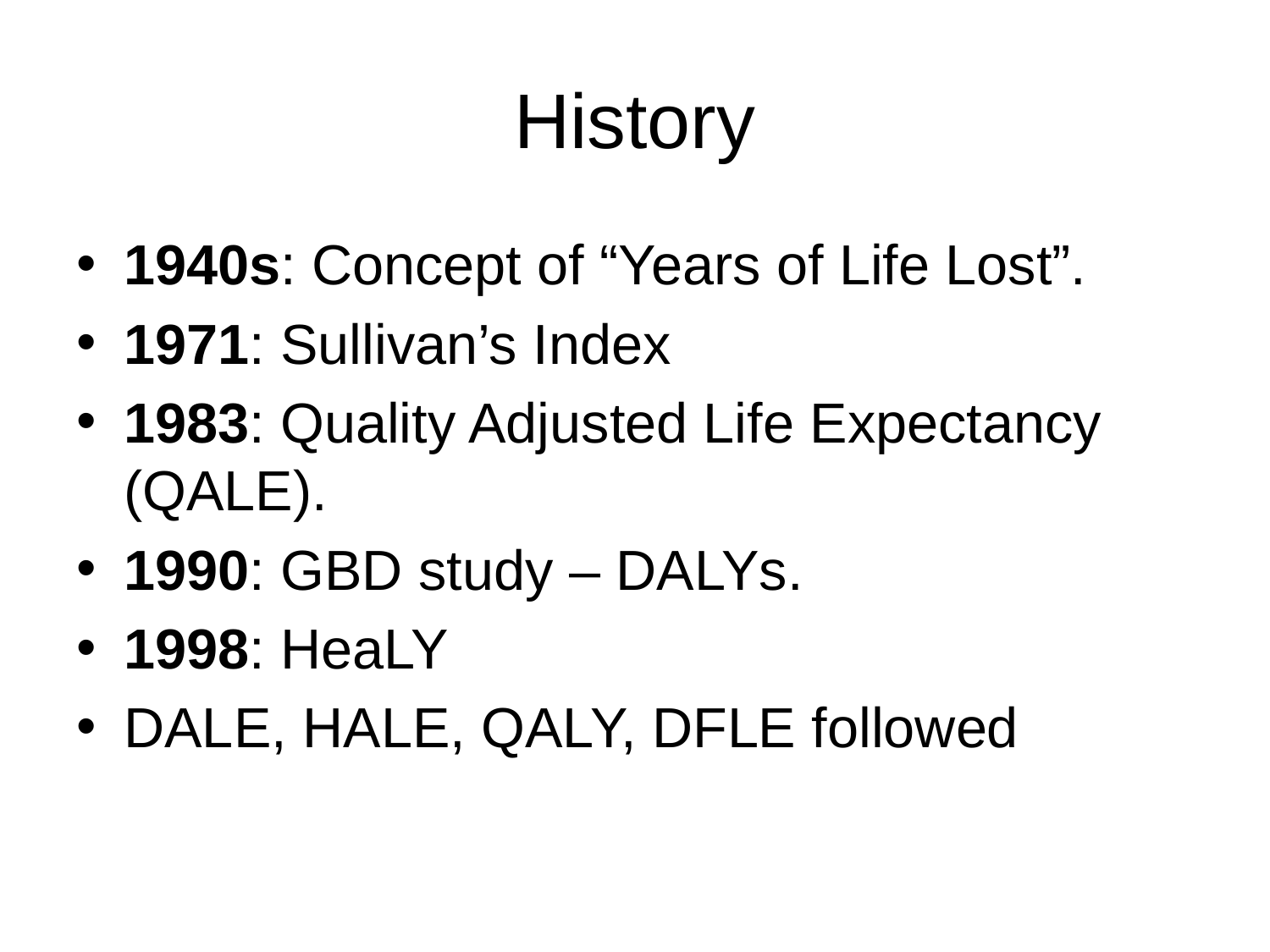

# History
1940s: Concept of “Years of Life Lost”.
1971: Sullivan’s Index
1983: Quality Adjusted Life Expectancy (QALE).
1990: GBD study – DALYs.
1998: HeaLY
DALE, HALE, QALY, DFLE followed